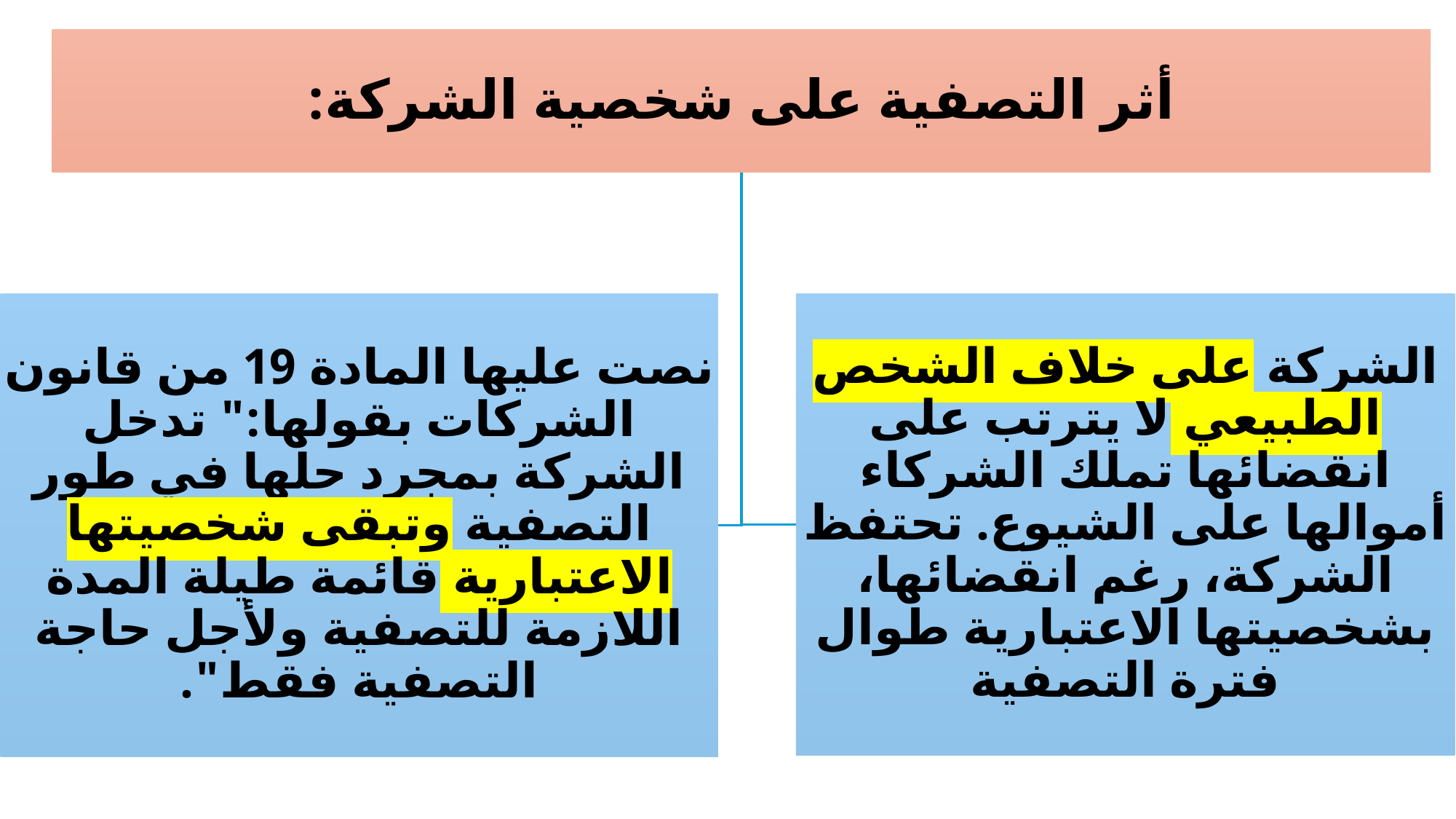

أثر التصفية على شخصية الشركة:
نصت عليها المادة 19 من قانون الشركات بقولها:" تدخل الشركة بمجرد حلها في طور التصفية وتبقى شخصيتها الاعتبارية قائمة طيلة المدة اللازمة للتصفية ولأجل حاجة التصفية فقط".
الشركة على خلاف الشخص الطبيعي لا يترتب على انقضائها تملك الشركاء أموالها على الشيوع. تحتفظ الشركة، رغم انقضائها، بشخصيتها الاعتبارية طوال فترة التصفية